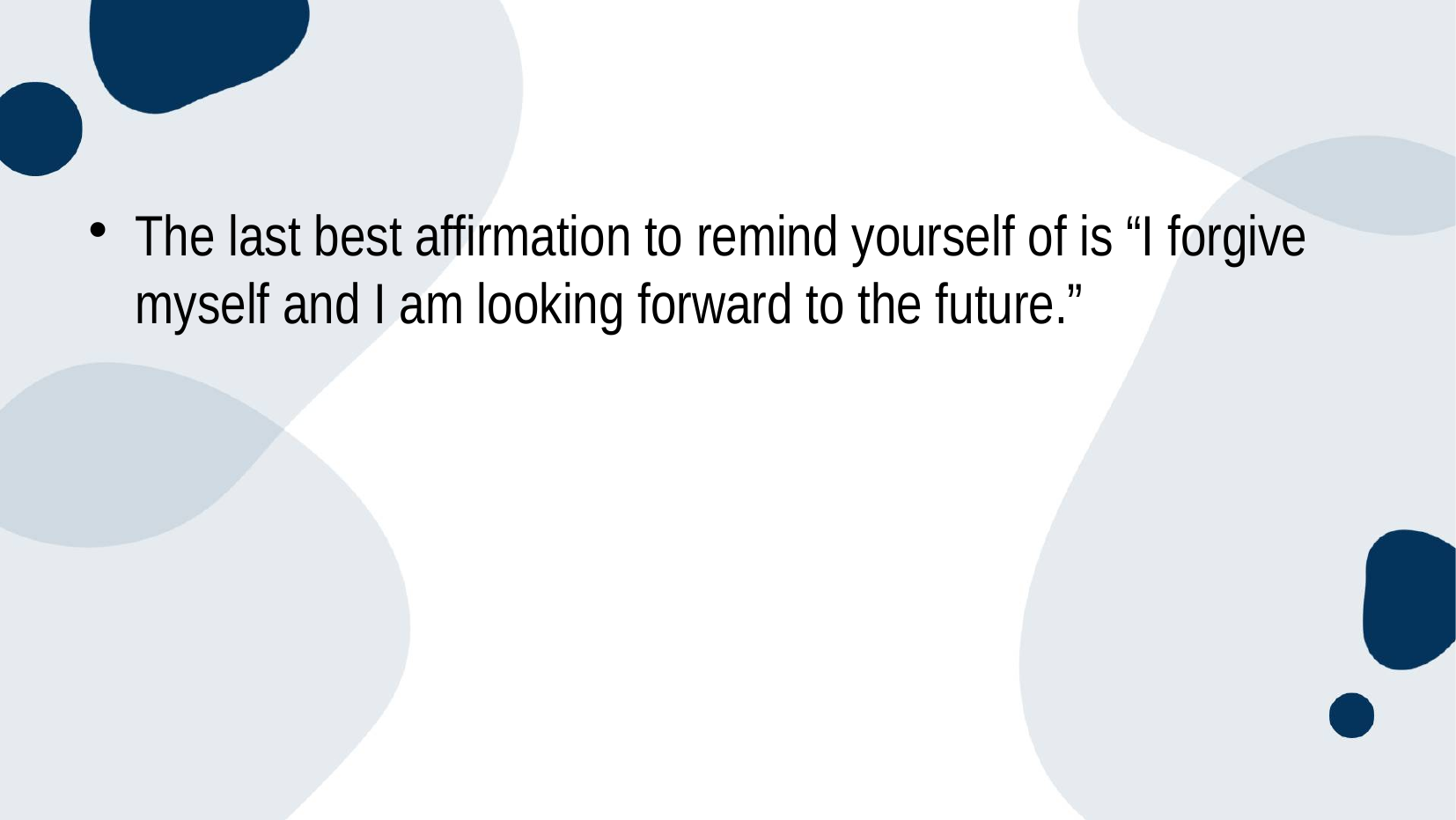

The last best affirmation to remind yourself of is “I forgive myself and I am looking forward to the future.”